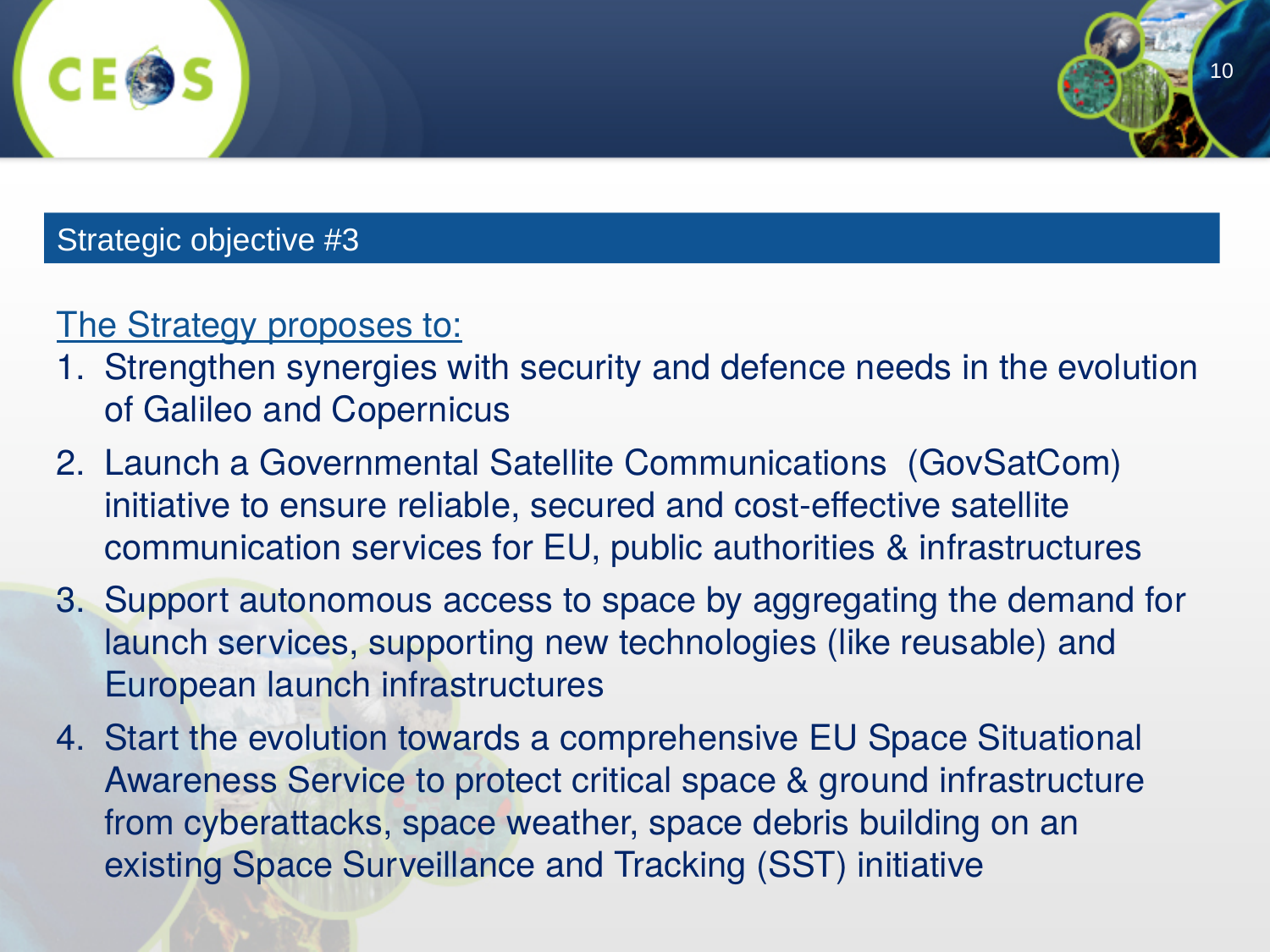

Strategic objective #3
The Strategy proposes to:
Strengthen synergies with security and defence needs in the evolution of Galileo and Copernicus
Launch a Governmental Satellite Communications  (GovSatCom) initiative to ensure reliable, secured and cost-effective satellite communication services for EU, public authorities & infrastructures
Support autonomous access to space by aggregating the demand for launch services, supporting new technologies (like reusable) and European launch infrastructures
Start the evolution towards a comprehensive EU Space Situational Awareness Service to protect critical space & ground infrastructure from cyberattacks, space weather, space debris building on an existing Space Surveillance and Tracking (SST) initiative